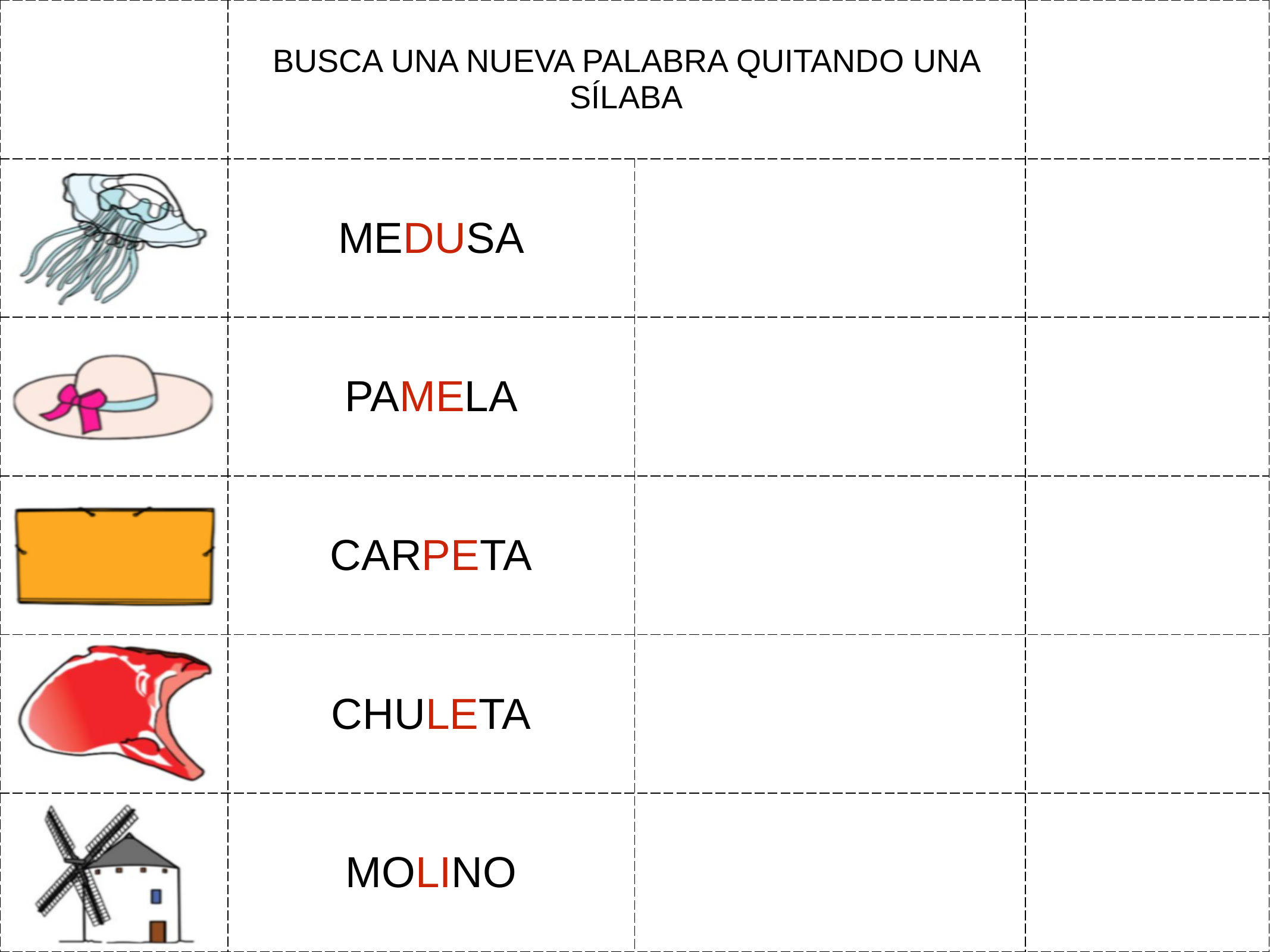

|  | BUSCA UNA NUEVA PALABRA QUITANDO UNA SÍLABA |  |  |
| --- | --- | --- | --- |
|  | MEDUSA |  |  |
|  | PAMELA |  |  |
|  | CARPETA |  |  |
|  | CHULETA |  |  |
|  | MOLINO |  |  |